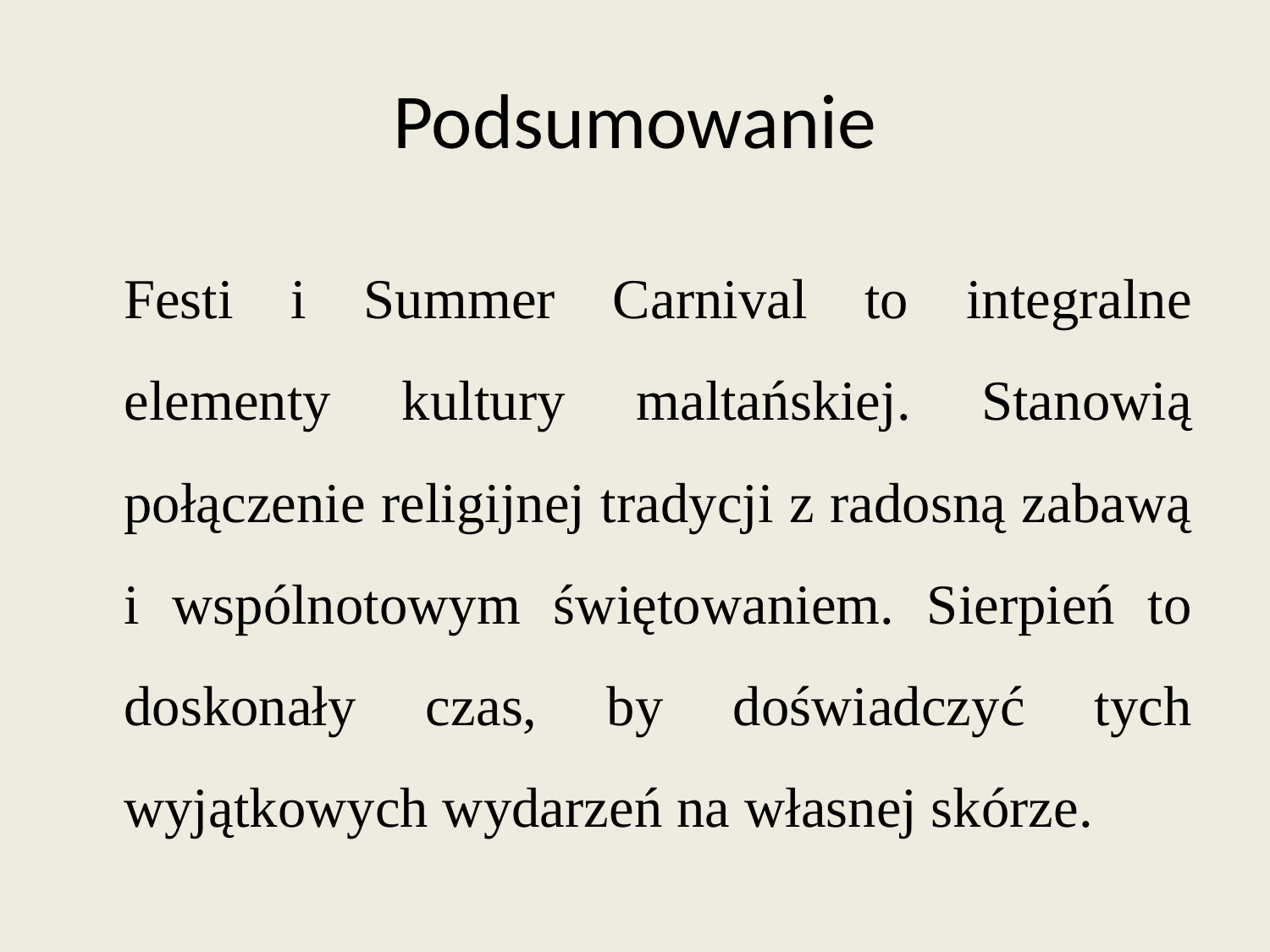

# Podsumowanie
Festi i Summer Carnival to integralne elementy kultury maltańskiej. Stanowią połączenie religijnej tradycji z radosną zabawą i wspólnotowym świętowaniem. Sierpień to doskonały czas, by doświadczyć tych wyjątkowych wydarzeń na własnej skórze.